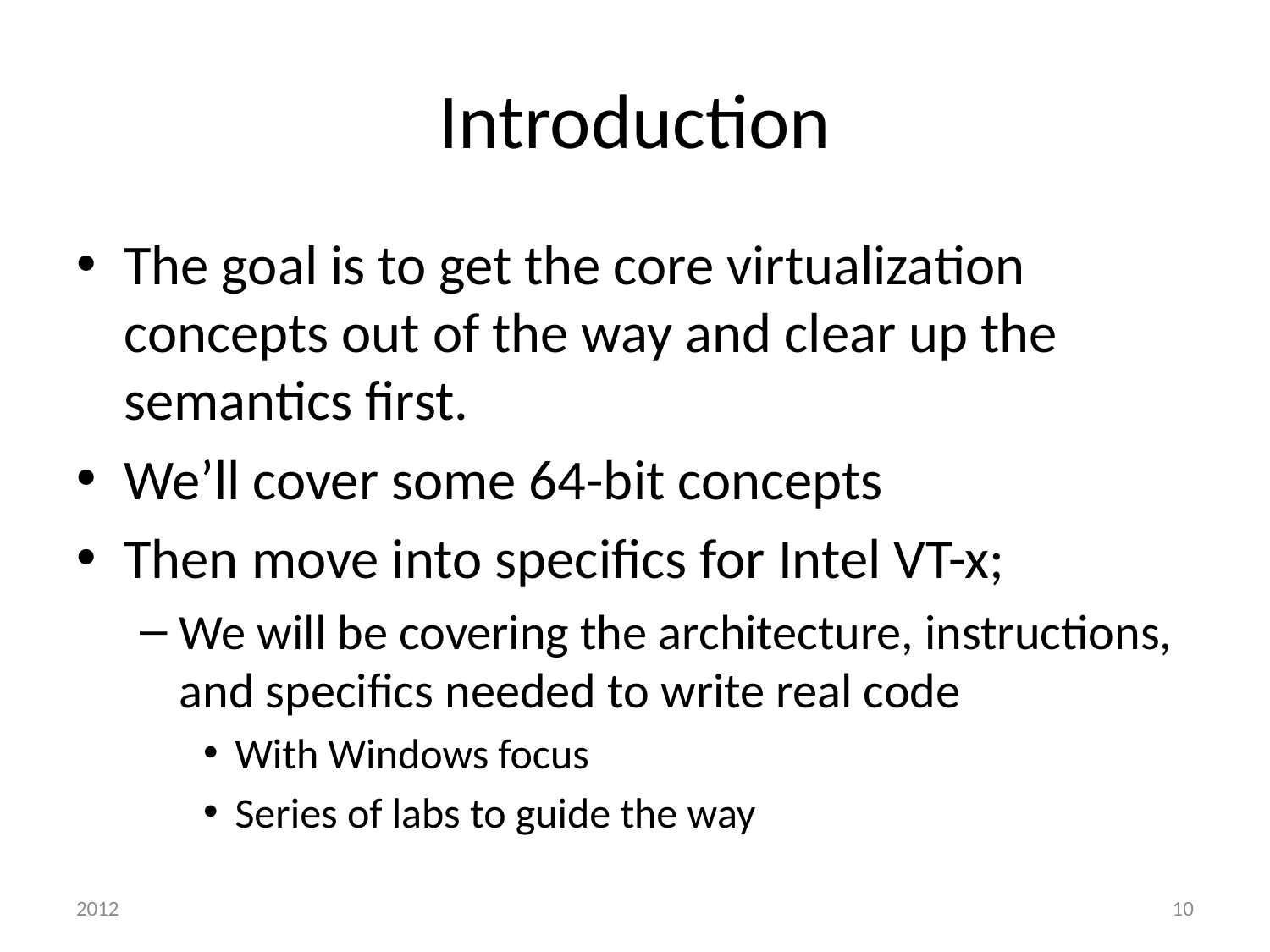

# Introduction
The goal is to get the core virtualization concepts out of the way and clear up the semantics first.
We’ll cover some 64-bit concepts
Then move into specifics for Intel VT-x;
We will be covering the architecture, instructions, and specifics needed to write real code
With Windows focus
Series of labs to guide the way
2012

10